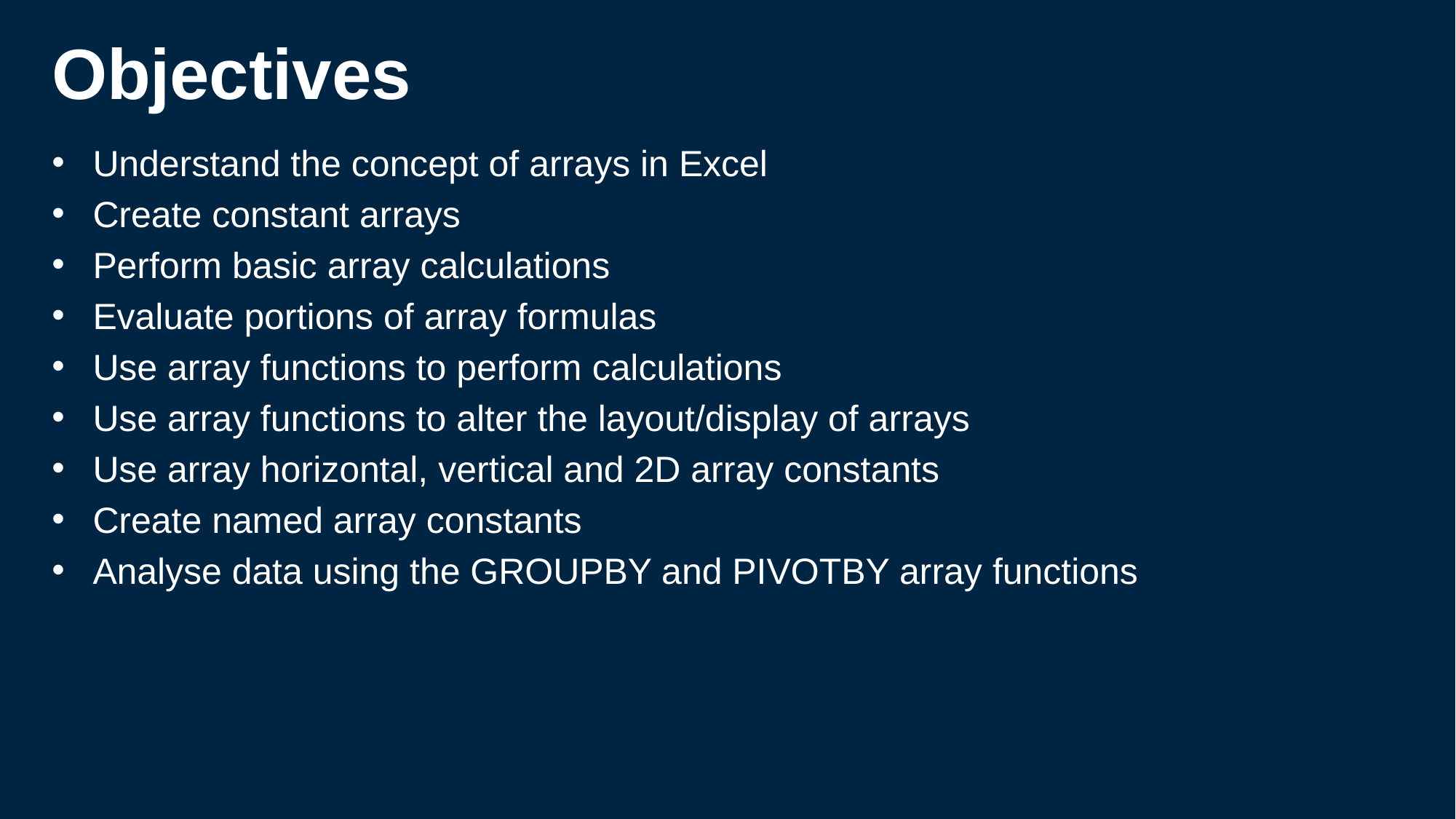

# Objectives
Understand the concept of arrays in Excel
Create constant arrays
Perform basic array calculations
Evaluate portions of array formulas
Use array functions to perform calculations
Use array functions to alter the layout/display of arrays
Use array horizontal, vertical and 2D array constants
Create named array constants
Analyse data using the GROUPBY and PIVOTBY array functions